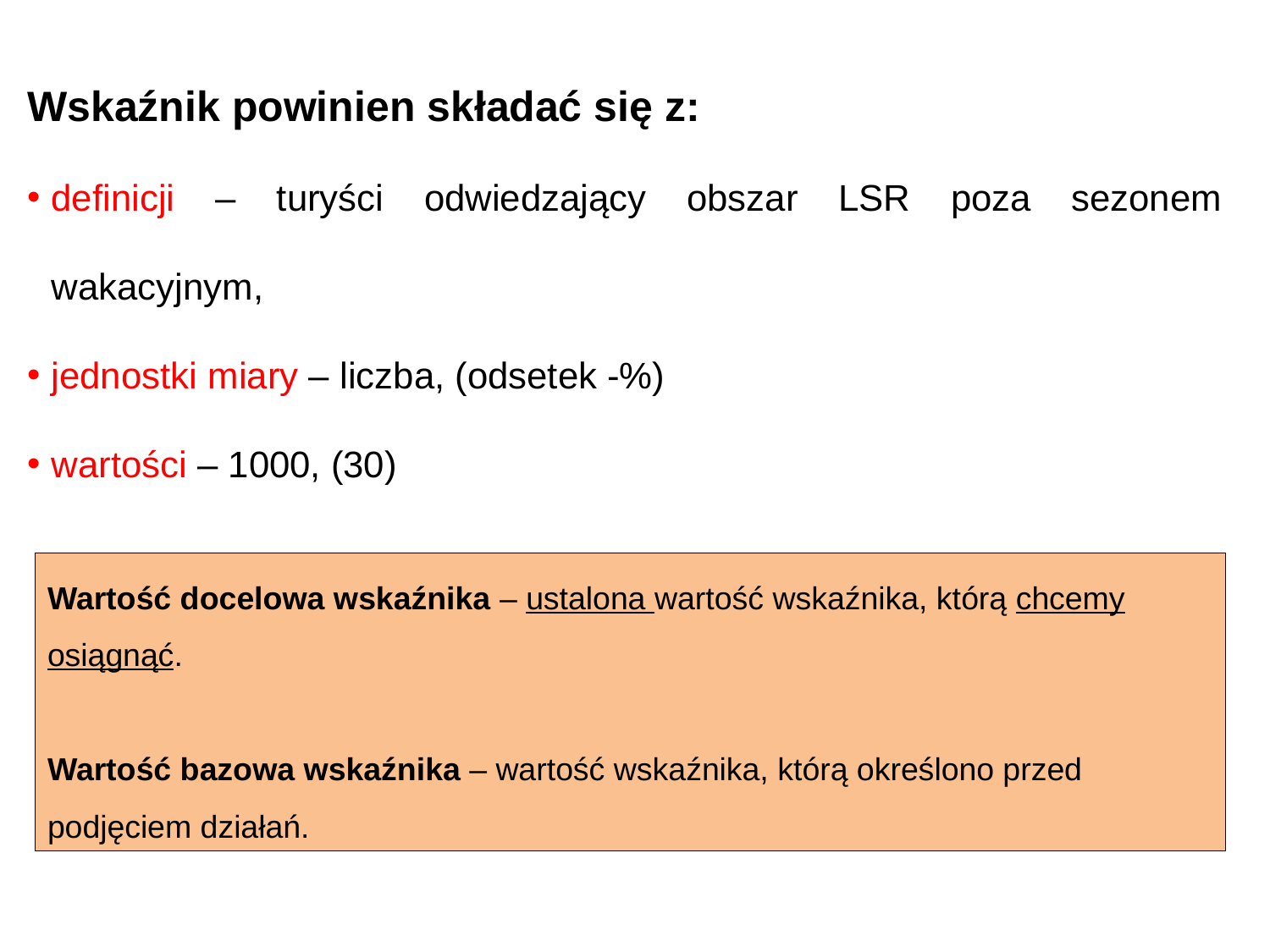

Wskaźnik powinien składać się z:
definicji – turyści odwiedzający obszar LSR poza sezonem wakacyjnym,
jednostki miary – liczba, (odsetek -%)
wartości – 1000, (30)

Wartość docelowa wskaźnika – ustalona wartość wskaźnika, którą chcemy osiągnąć.

Wartość bazowa wskaźnika – wartość wskaźnika, którą określono przed podjęciem działań.